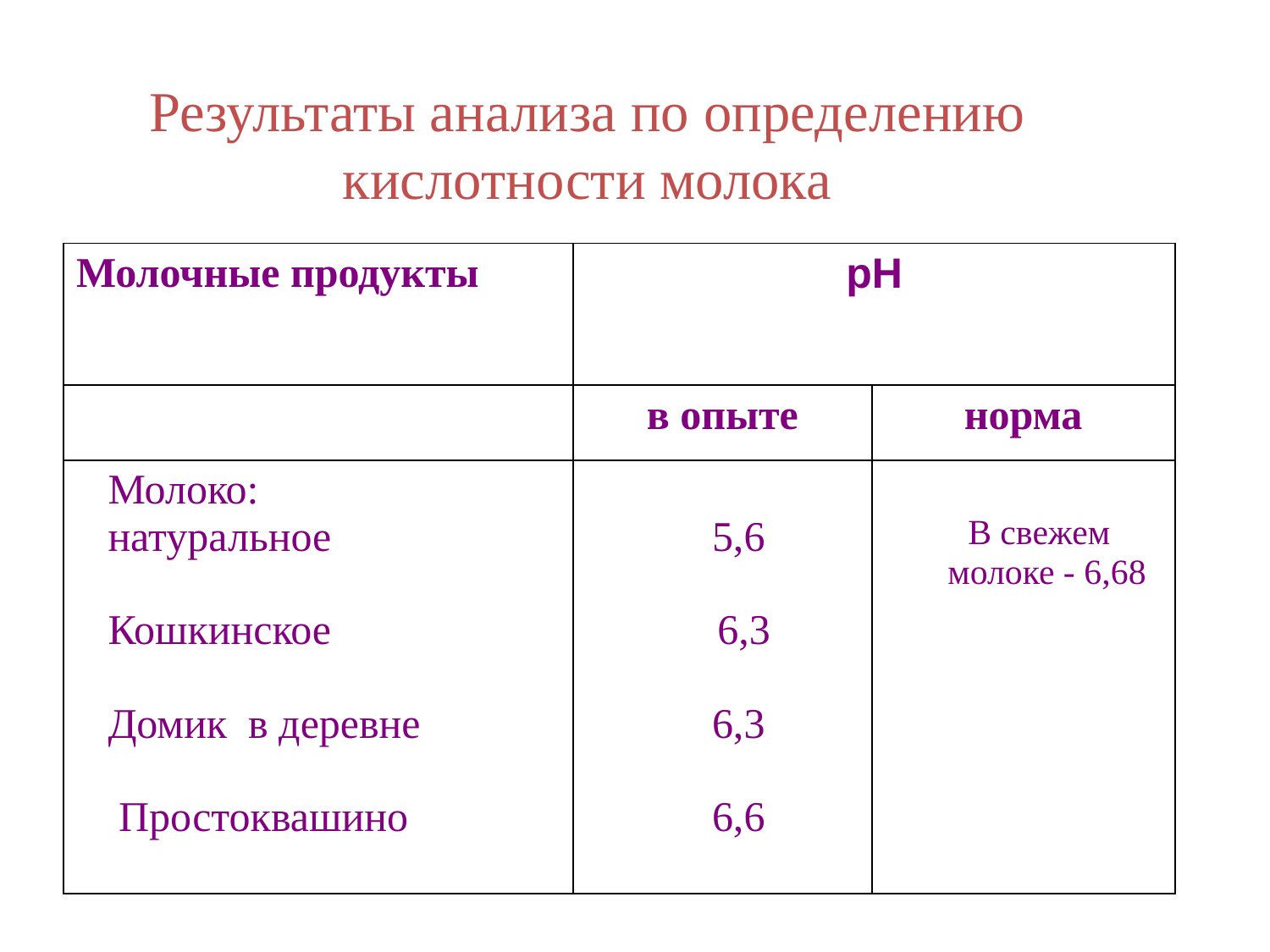

# Результаты анализа по определению кислотности молока
| Молочные продукты | рН |  |
| --- | --- | --- |
|  | в опыте | норма |
| Молоко: натуральное Кошкинское Домик в деревне Простоквашино | 5,6 6,3 6,3 6,6 | В свежем молоке - 6,68 |